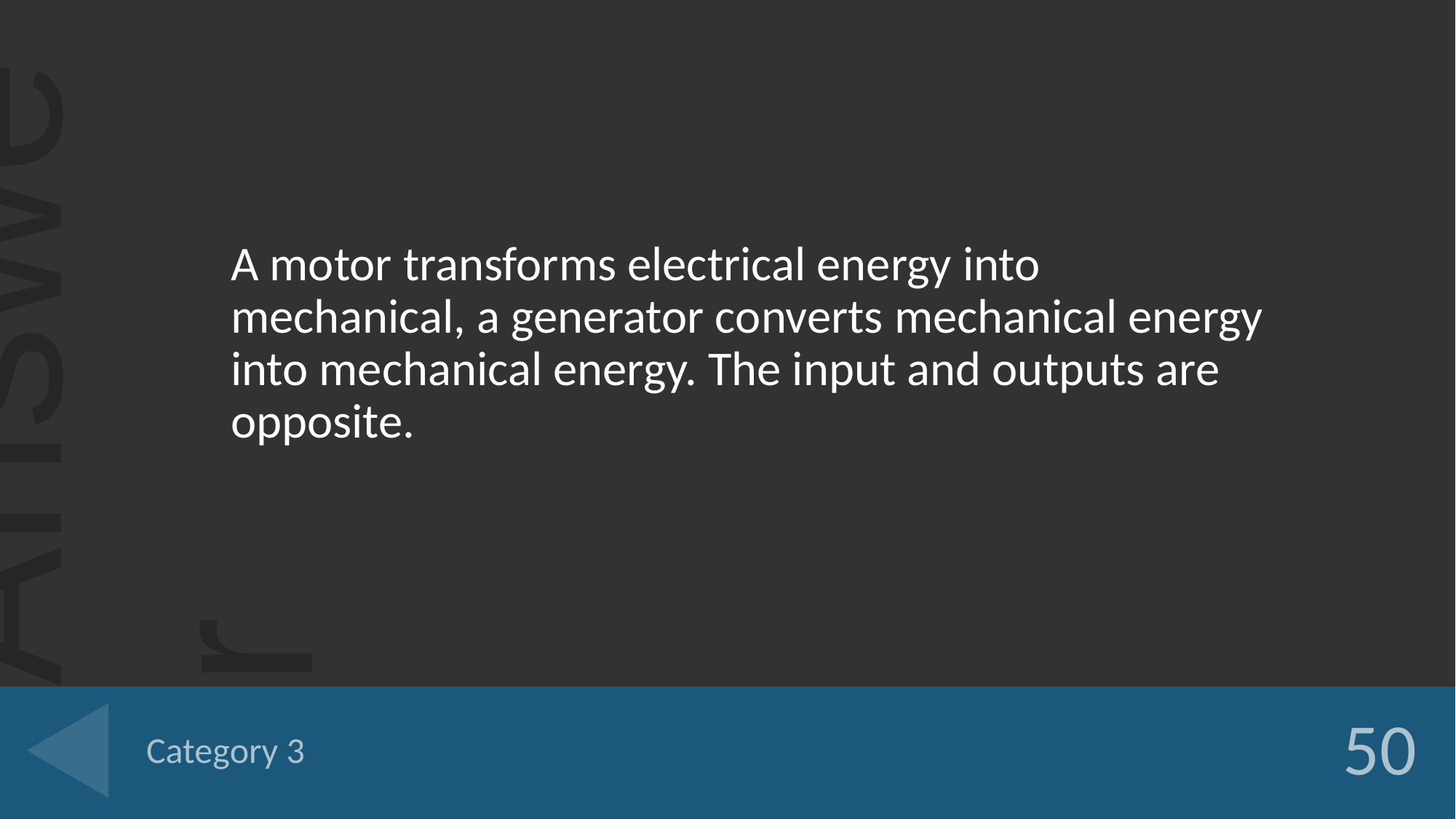

A motor transforms electrical energy into mechanical, a generator converts mechanical energy into mechanical energy. The input and outputs are opposite.
# Category 3
50